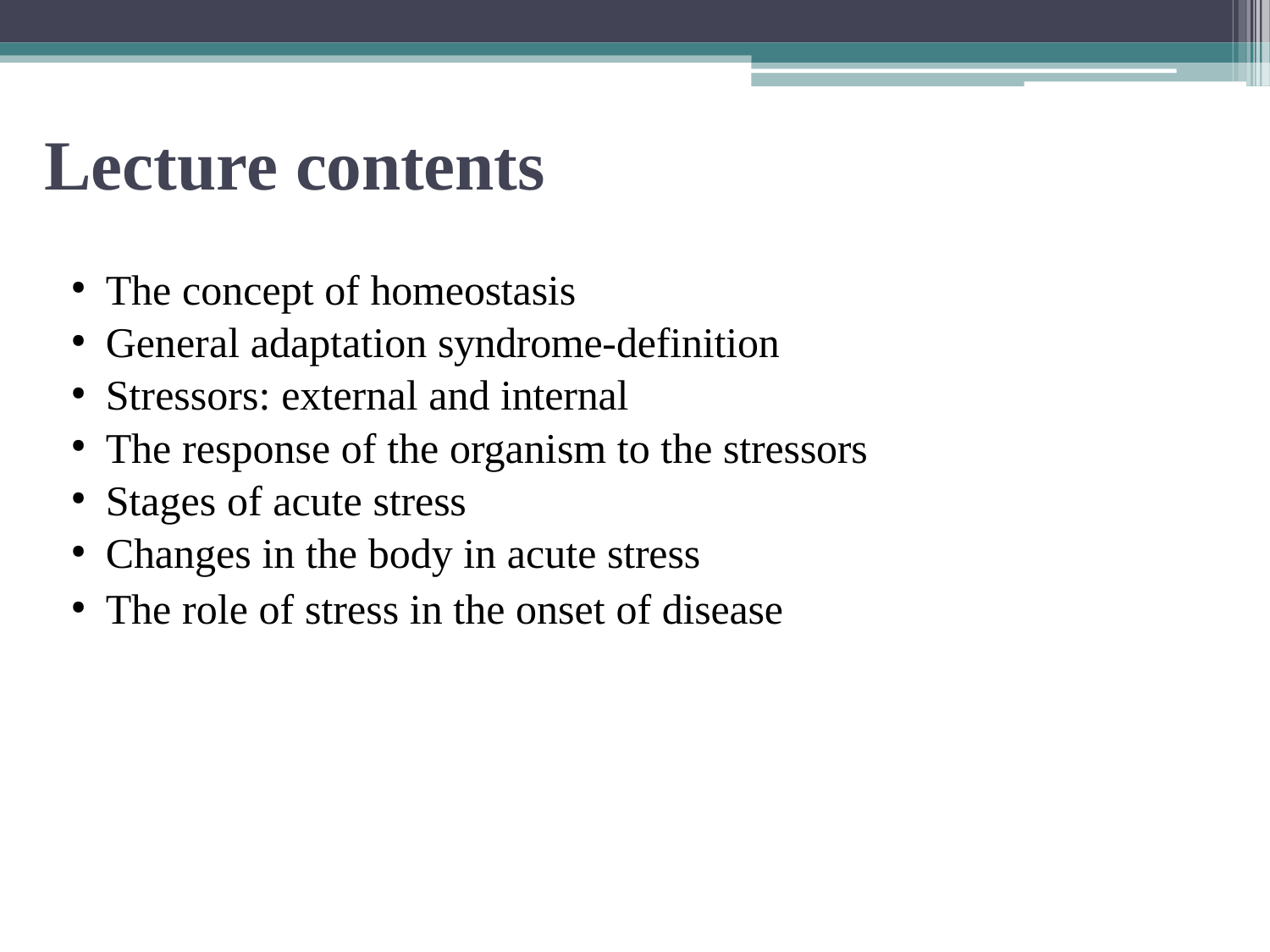

# Lecture contents
The concept of homeostasis
General adaptation syndrome-definition
Stressors: external and internal
The response of the organism to the stressors
Stages of acute stress
Changes in the body in acute stress
The role of stress in the onset of disease